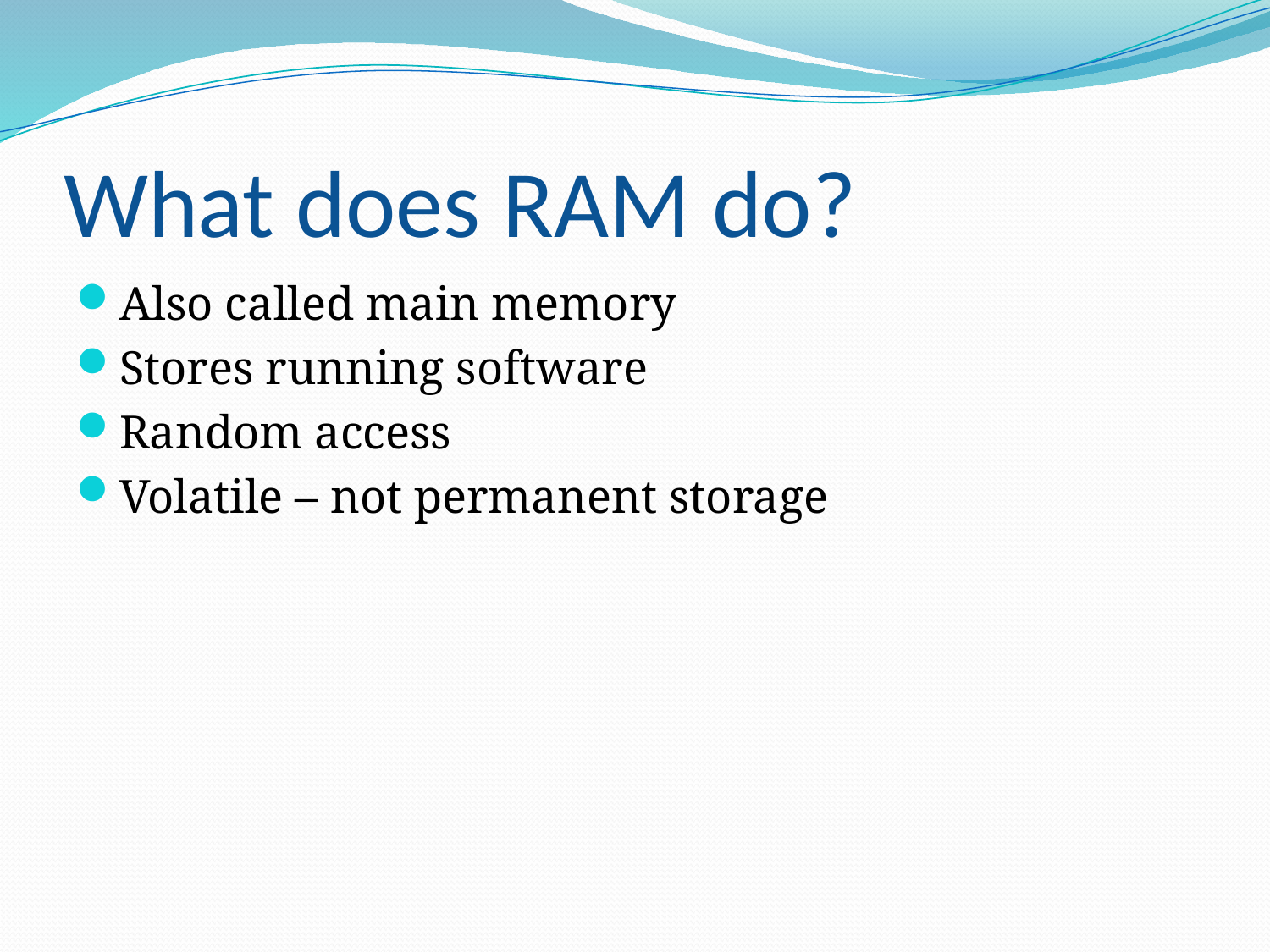

# What does RAM do?
Also called main memory
Stores running software
Random access
Volatile – not permanent storage